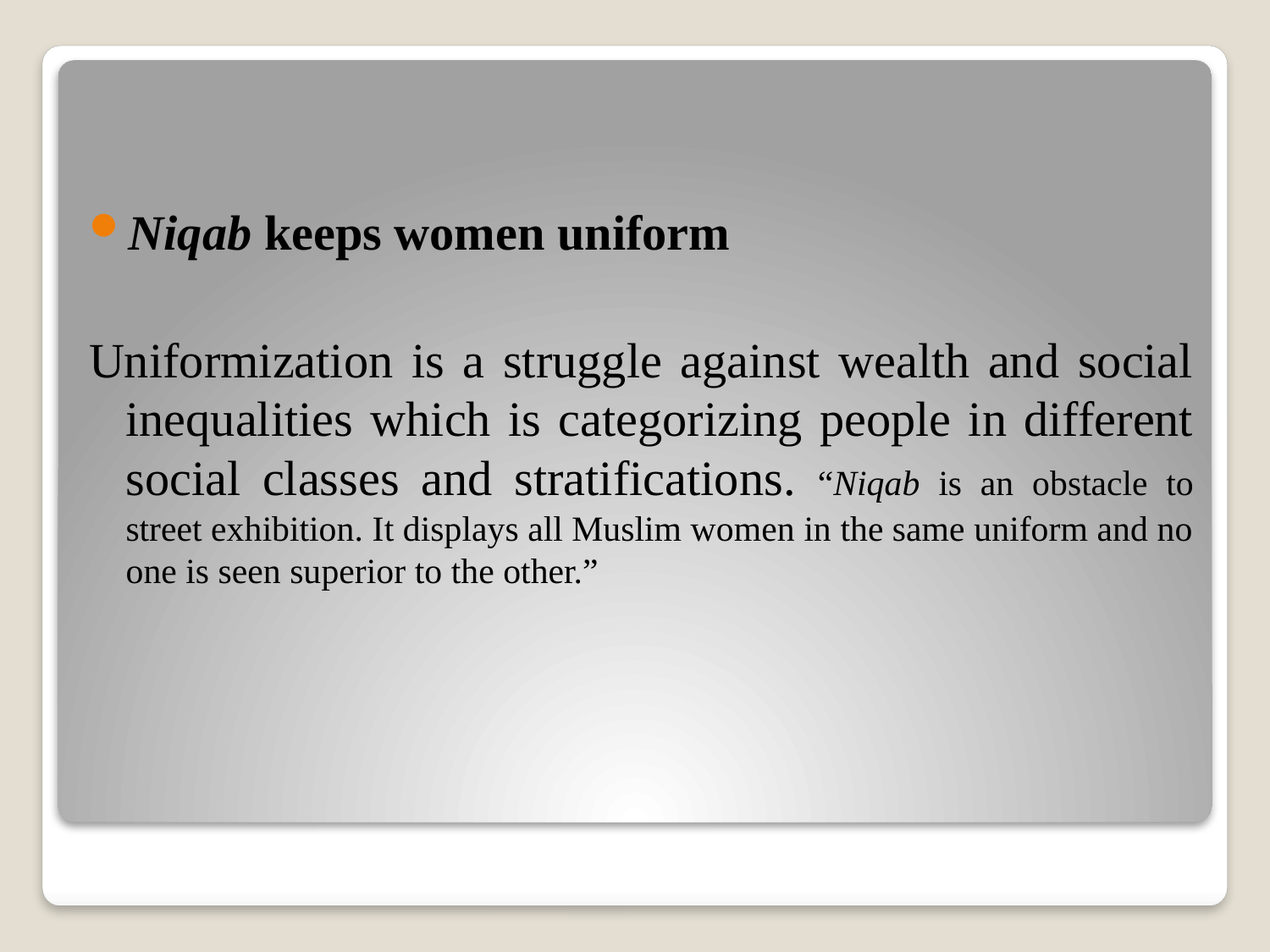

Niqab keeps women uniform

Uniformization is a struggle against wealth and social inequalities which is categorizing people in different social classes and stratifications. “Niqab is an obstacle to street exhibition. It displays all Muslim women in the same uniform and no one is seen superior to the other.”